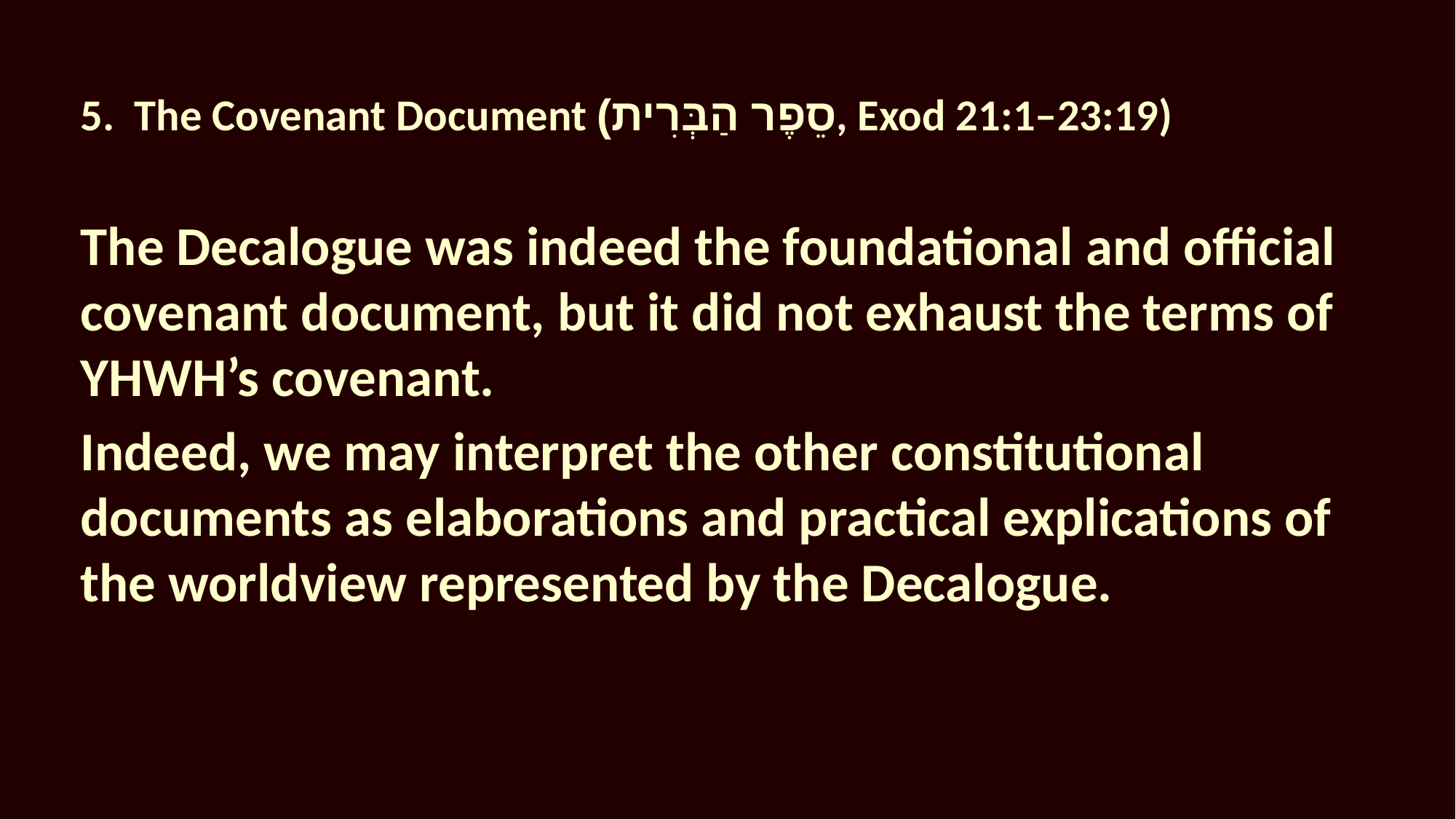

# 5.  The Covenant Document (סֵפֶר הַבְּרִית, Exod 21:1–23:19)
The Decalogue was indeed the foundational and official covenant document, but it did not exhaust the terms of YHWH’s covenant.
Indeed, we may interpret the other constitutional documents as elaborations and practical explications of the worldview represented by the Decalogue.